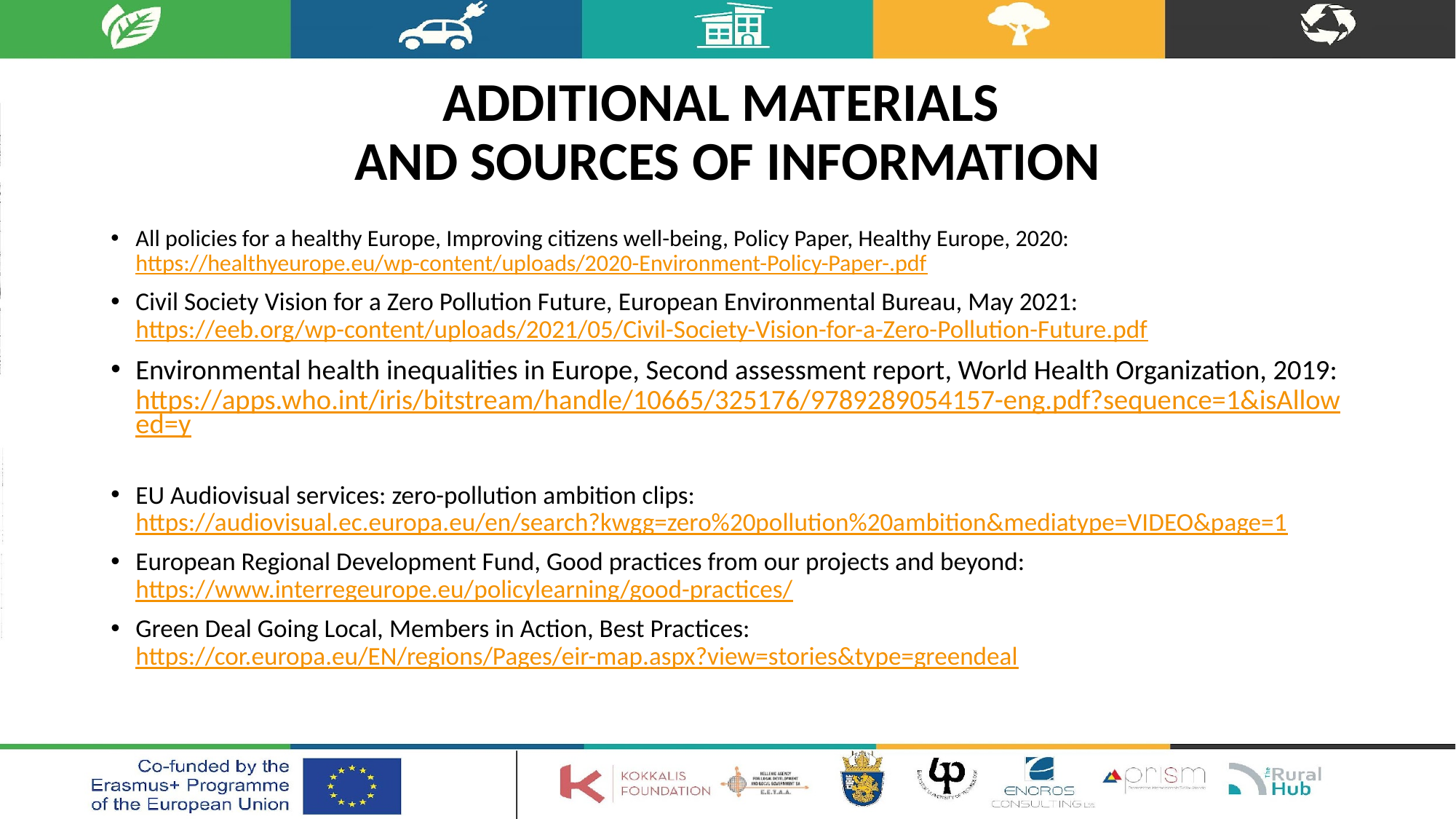

# Additional materials and sources of information
All policies for a healthy Europe, Improving citizens well-being, Policy Paper, Healthy Europe, 2020: https://healthyeurope.eu/wp-content/uploads/2020-Environment-Policy-Paper-.pdf
Civil Society Vision for a Zero Pollution Future, European Environmental Bureau, May 2021: https://eeb.org/wp-content/uploads/2021/05/Civil-Society-Vision-for-a-Zero-Pollution-Future.pdf
Environmental health inequalities in Europe, Second assessment report, World Health Organization, 2019: https://apps.who.int/iris/bitstream/handle/10665/325176/9789289054157-eng.pdf?sequence=1&isAllowed=y
EU Audiovisual services: zero-pollution ambition clips: https://audiovisual.ec.europa.eu/en/search?kwgg=zero%20pollution%20ambition&mediatype=VIDEO&page=1
European Regional Development Fund, Good practices from our projects and beyond:  https://www.interregeurope.eu/policylearning/good-practices/
Green Deal Going Local, Members in Action, Best Practices: https://cor.europa.eu/EN/regions/Pages/eir-map.aspx?view=stories&type=greendeal